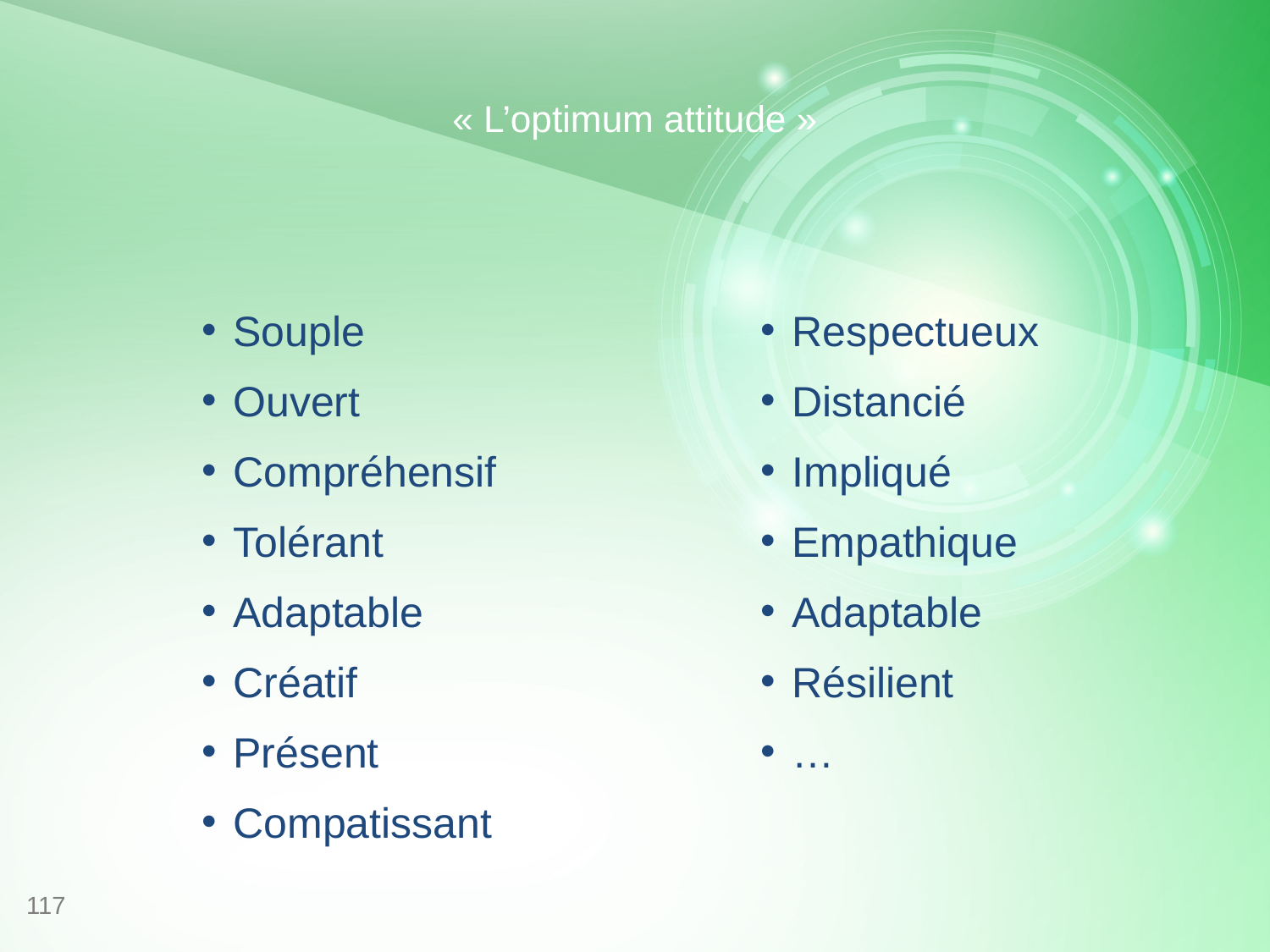

# « L’optimum attitude »
Souple
Ouvert
Compréhensif
Tolérant
Adaptable
Créatif
Présent
Compatissant
Respectueux
Distancié
Impliqué
Empathique
Adaptable
Résilient
…
117